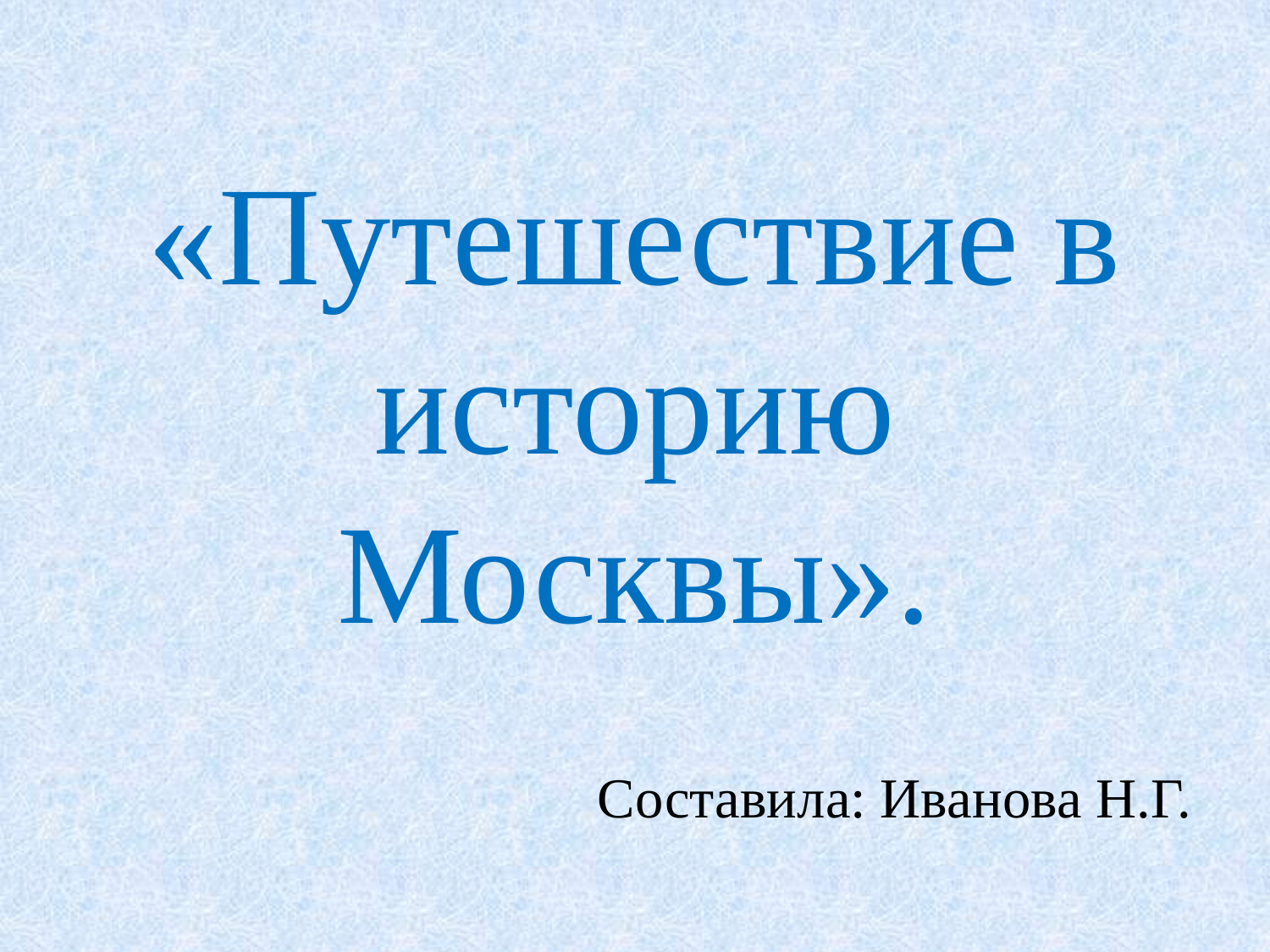

# «Путешествие в историю Москвы».

Составила: Иванова Н.Г.